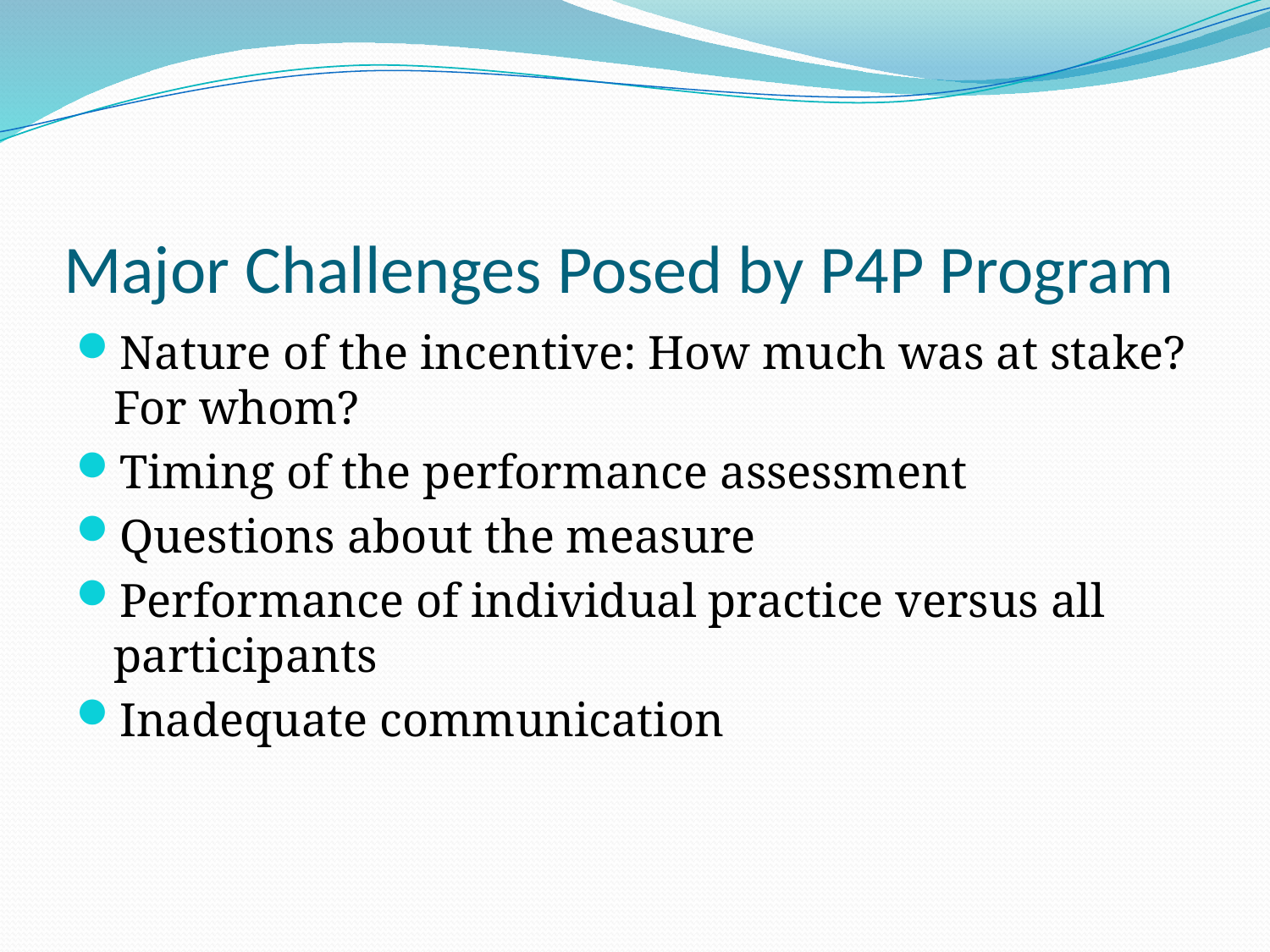

# Major Challenges Posed by P4P Program
Nature of the incentive: How much was at stake? For whom?
Timing of the performance assessment
Questions about the measure
Performance of individual practice versus all participants
Inadequate communication